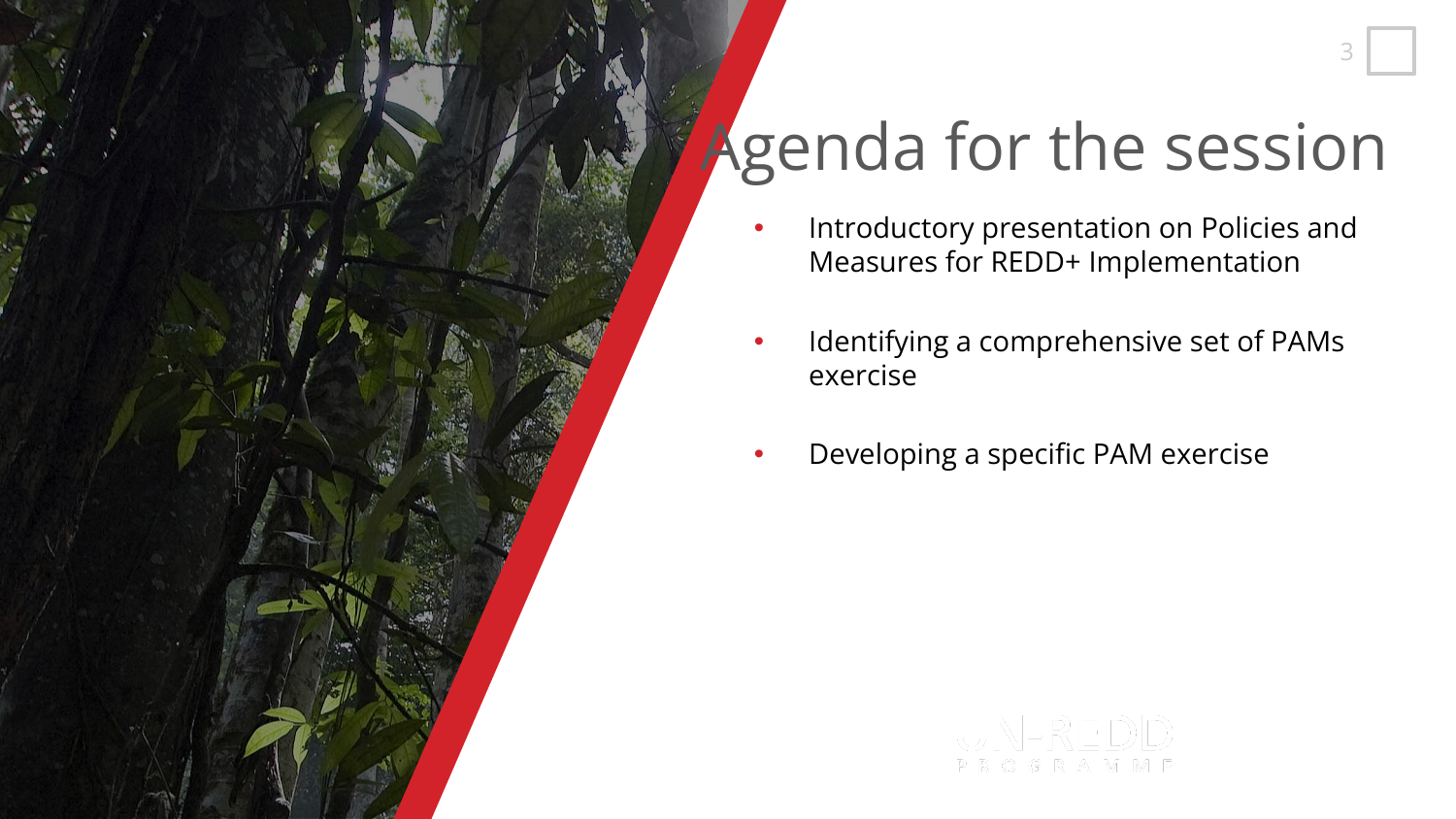

Introductory presentation on Policies and Measures for REDD+ Implementation

Identifying a comprehensive set of PAMs exercise

Developing a specific PAM exercise